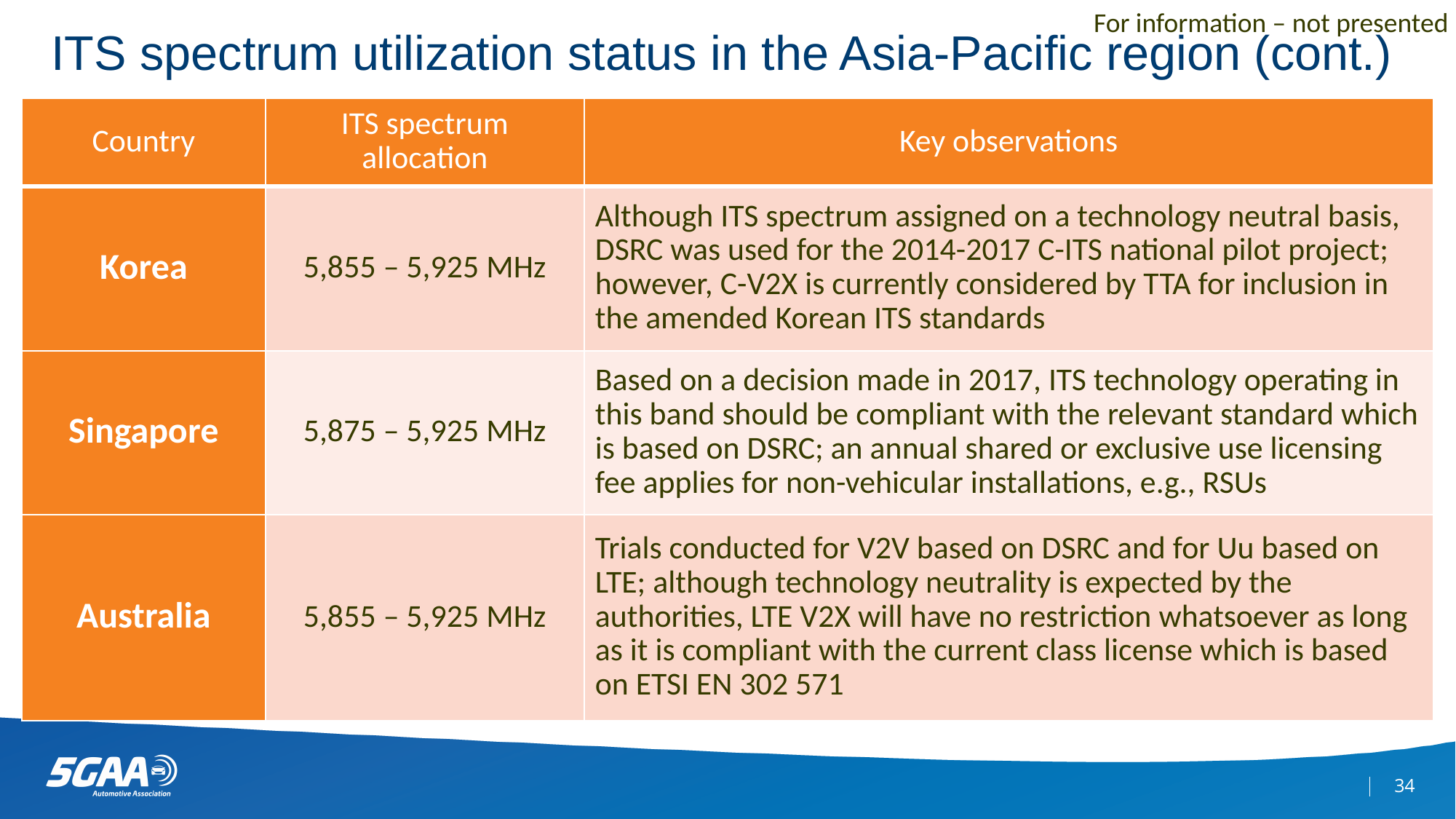

For information – not presented
# ITS spectrum utilization status in the Asia-Pacific region (cont.)
| Country | ITS spectrum allocation | Key observations |
| --- | --- | --- |
| Korea | 5,855 – 5,925 MHz | Although ITS spectrum assigned on a technology neutral basis, DSRC was used for the 2014-2017 C-ITS national pilot project; however, C-V2X is currently considered by TTA for inclusion in the amended Korean ITS standards |
| Singapore | 5,875 – 5,925 MHz | Based on a decision made in 2017, ITS technology operating in this band should be compliant with the relevant standard which is based on DSRC; an annual shared or exclusive use licensing fee applies for non-vehicular installations, e.g., RSUs |
| Australia | 5,855 – 5,925 MHz | Trials conducted for V2V based on DSRC and for Uu based on LTE; although technology neutrality is expected by the authorities, LTE V2X will have no restriction whatsoever as long as it is compliant with the current class license which is based on ETSI EN 302 571 |